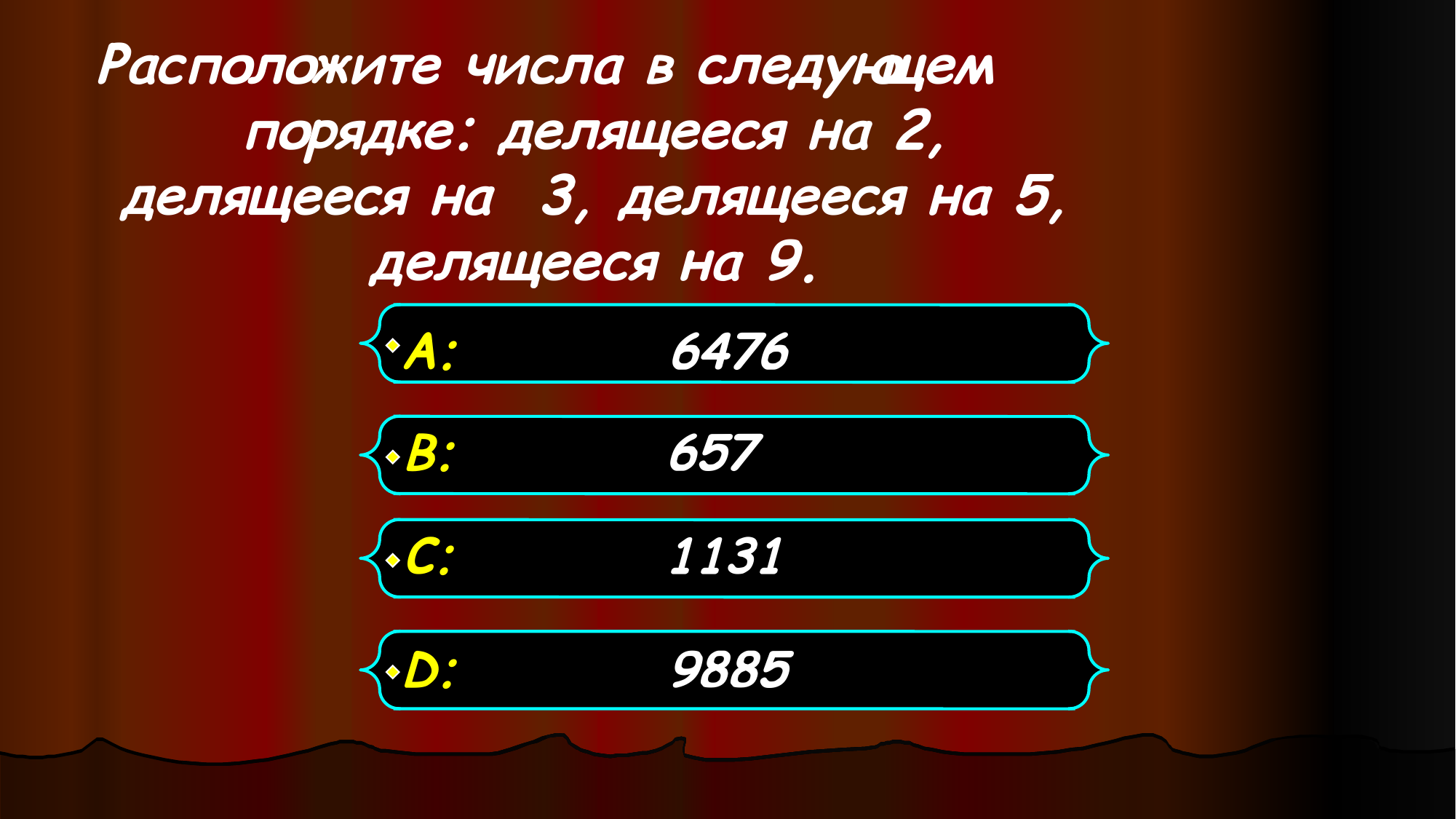

Расположите числа в следующем порядке: делящееся на 2, делящееся на  3, делящееся на 5, делящееся на 9.

А:          6476

В:          657

С:          1131

D:          9885